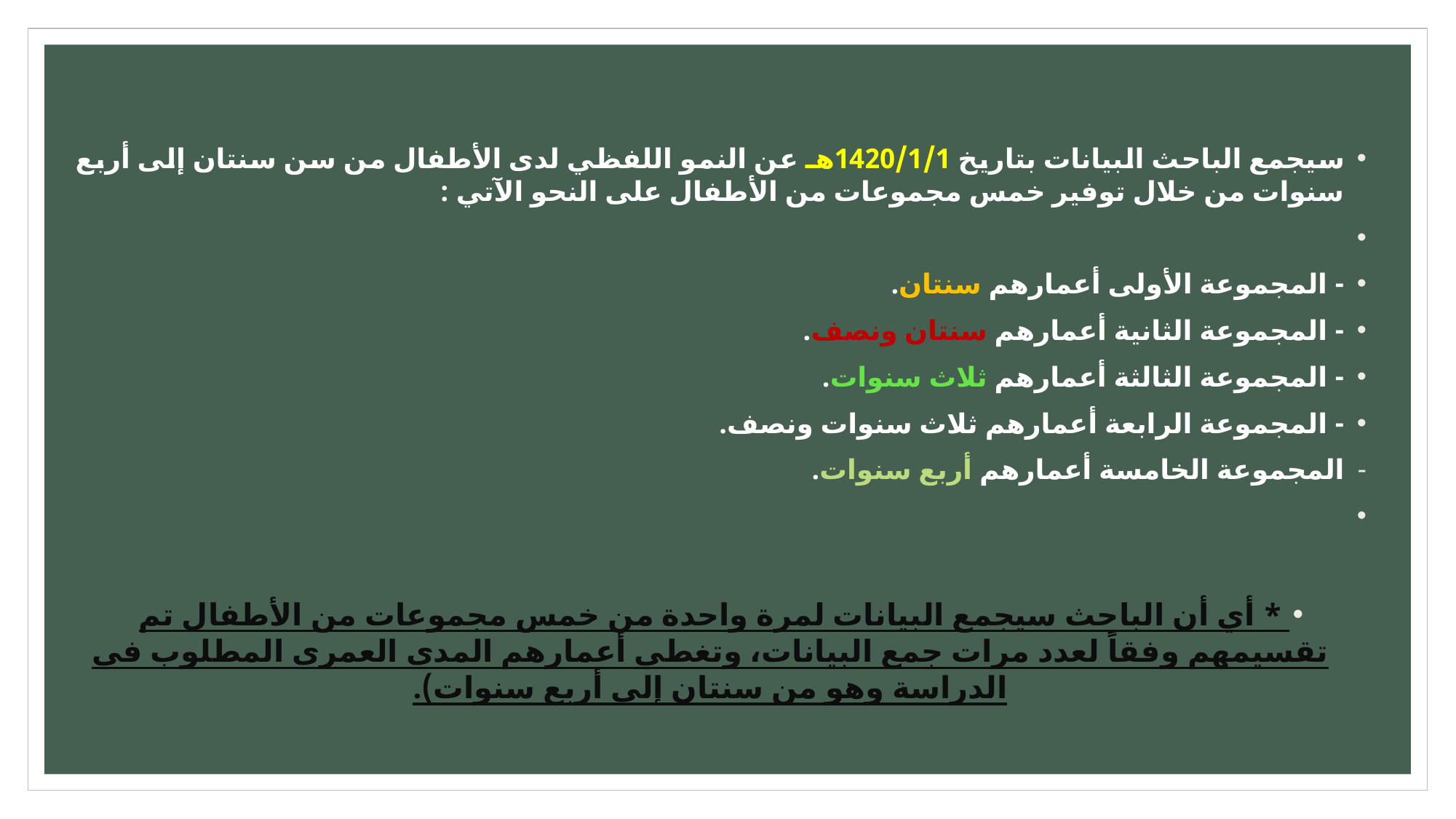

سيجمع الباحث البيانات بتاريخ 1420/1/1هـ عن النمو اللفظي لدى الأطفال من سن سنتان إلى أربع سنوات من خلال توفير خمس مجموعات من الأطفال على النحو الآتي :

- المجموعة الأولى أعمارهم سنتان.
- المجموعة الثانية أعمارهم سنتان ونصف.
- المجموعة الثالثة أعمارهم ثلاث سنوات.
- المجموعة الرابعة أعمارهم ثلاث سنوات ونصف.
المجموعة الخامسة أعمارهم أربع سنوات.

* أي أن الباحث سيجمع البيانات لمرة واحدة من خمس مجموعات من الأطفال تم تقسيمهم وفقاً لعدد مرات جمع البيانات، وتغطي أعمارهم المدى العمري المطلوب في الدراسة وهو من سنتان إلى أربع سنوات).